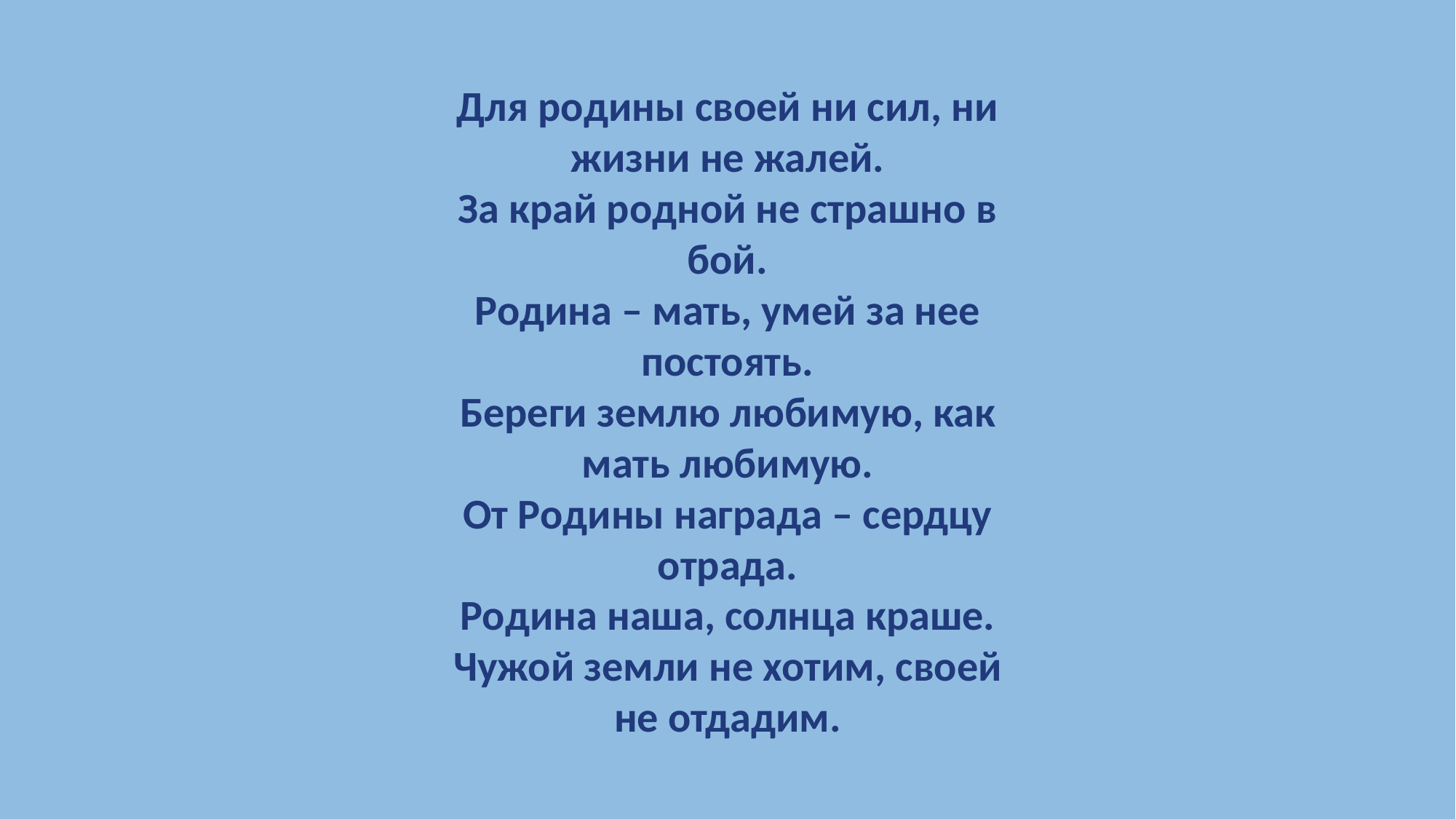

Для родины своей ни сил, ни
жизни не жалей.
За край родной не страшно в
бой.
Родина – мать, умей за нее
постоять.
Береги землю любимую, как
мать любимую.
От Родины награда – сердцу
отрада.
Родина наша, солнца краше.
Чужой земли не хотим, своей
не отдадим.